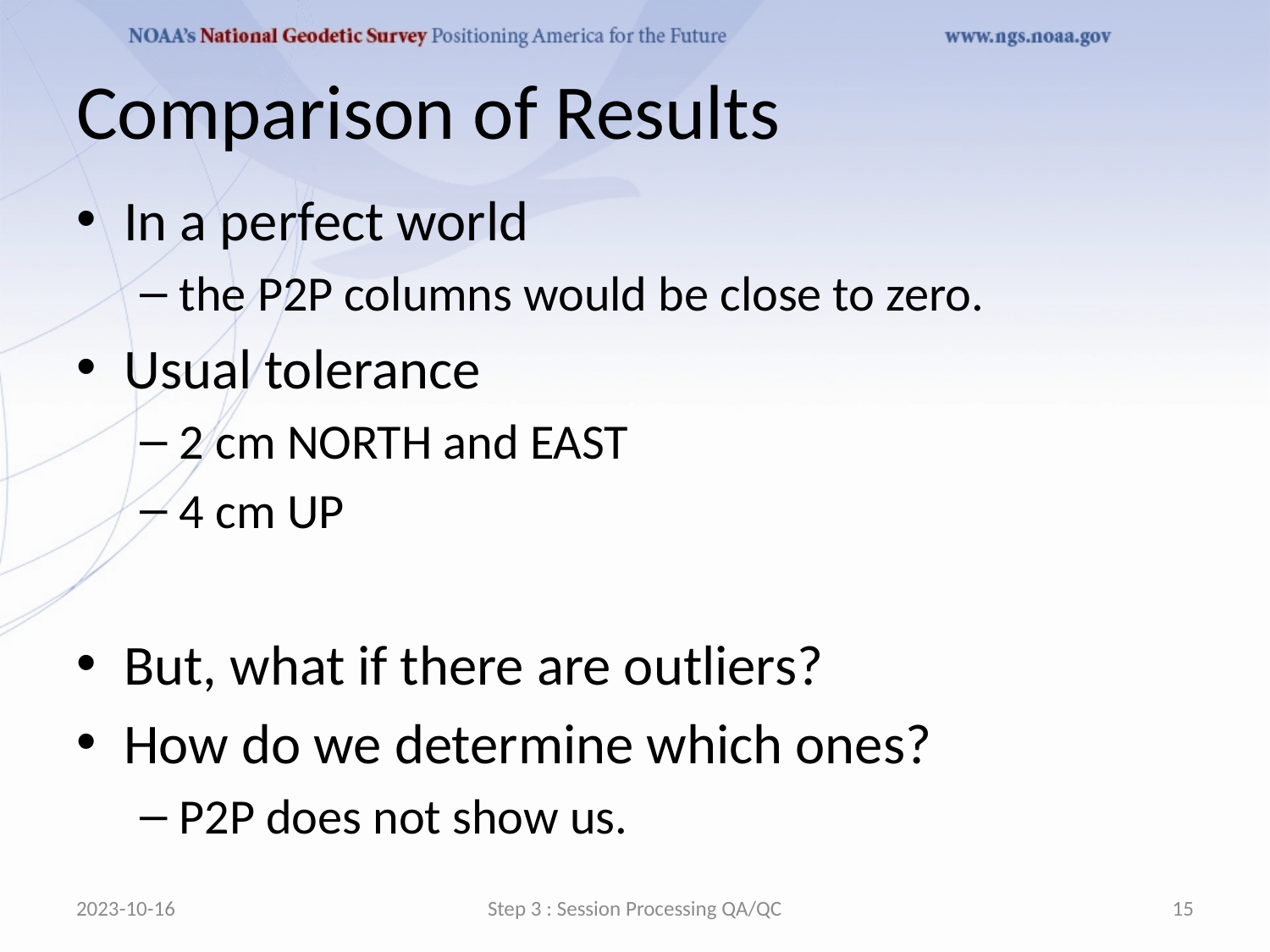

# Comparison of Results
In a perfect world
the P2P columns would be close to zero.
Usual tolerance
2 cm NORTH and EAST
4 cm UP

But, what if there are outliers?
How do we determine which ones?
P2P does not show us.
2023-10-16
Step 3 : Session Processing QA/QC
15